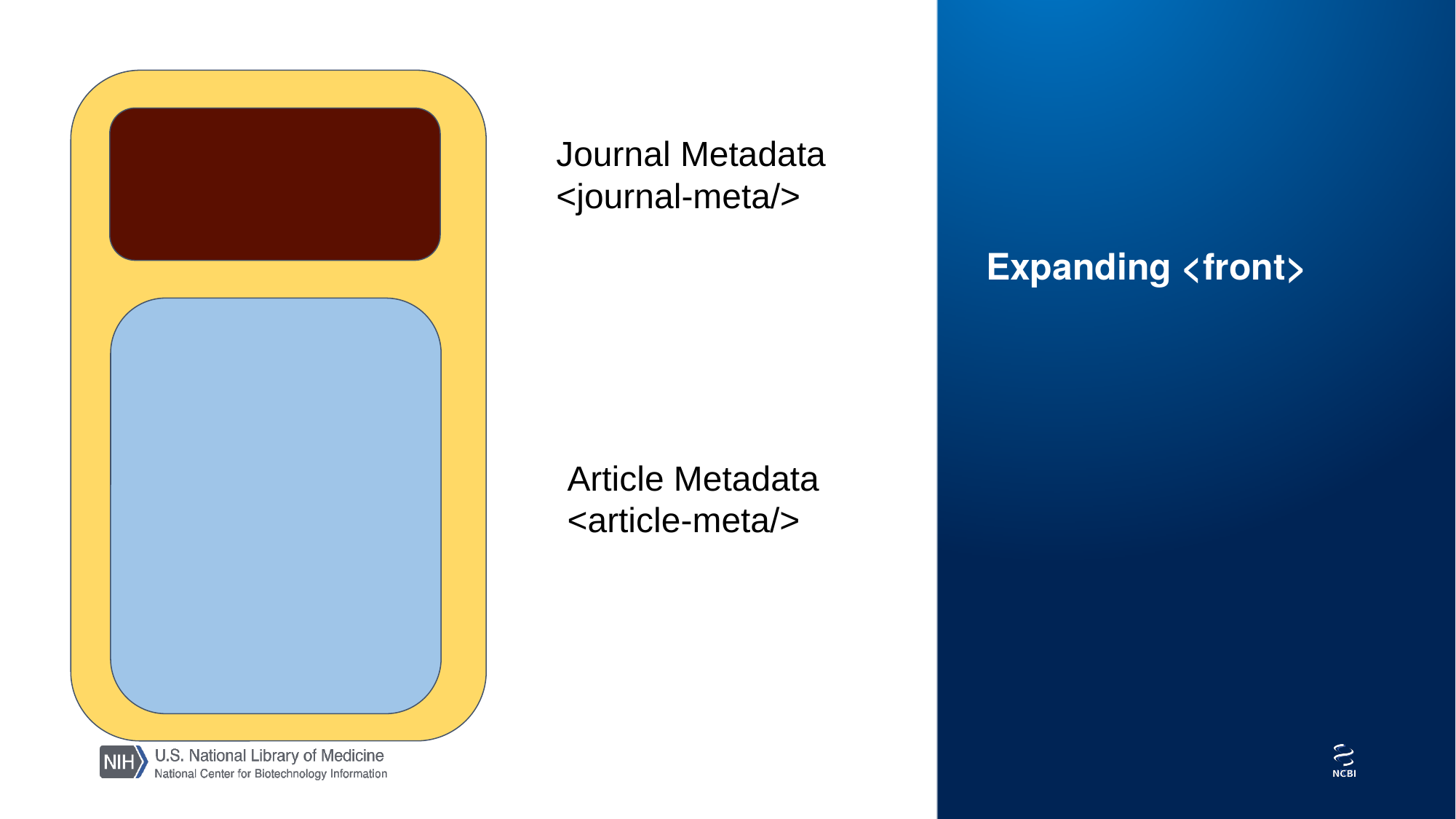

Journal Metadata
<journal-meta/>
Expanding <front>

Article Metadata
<article-meta/>